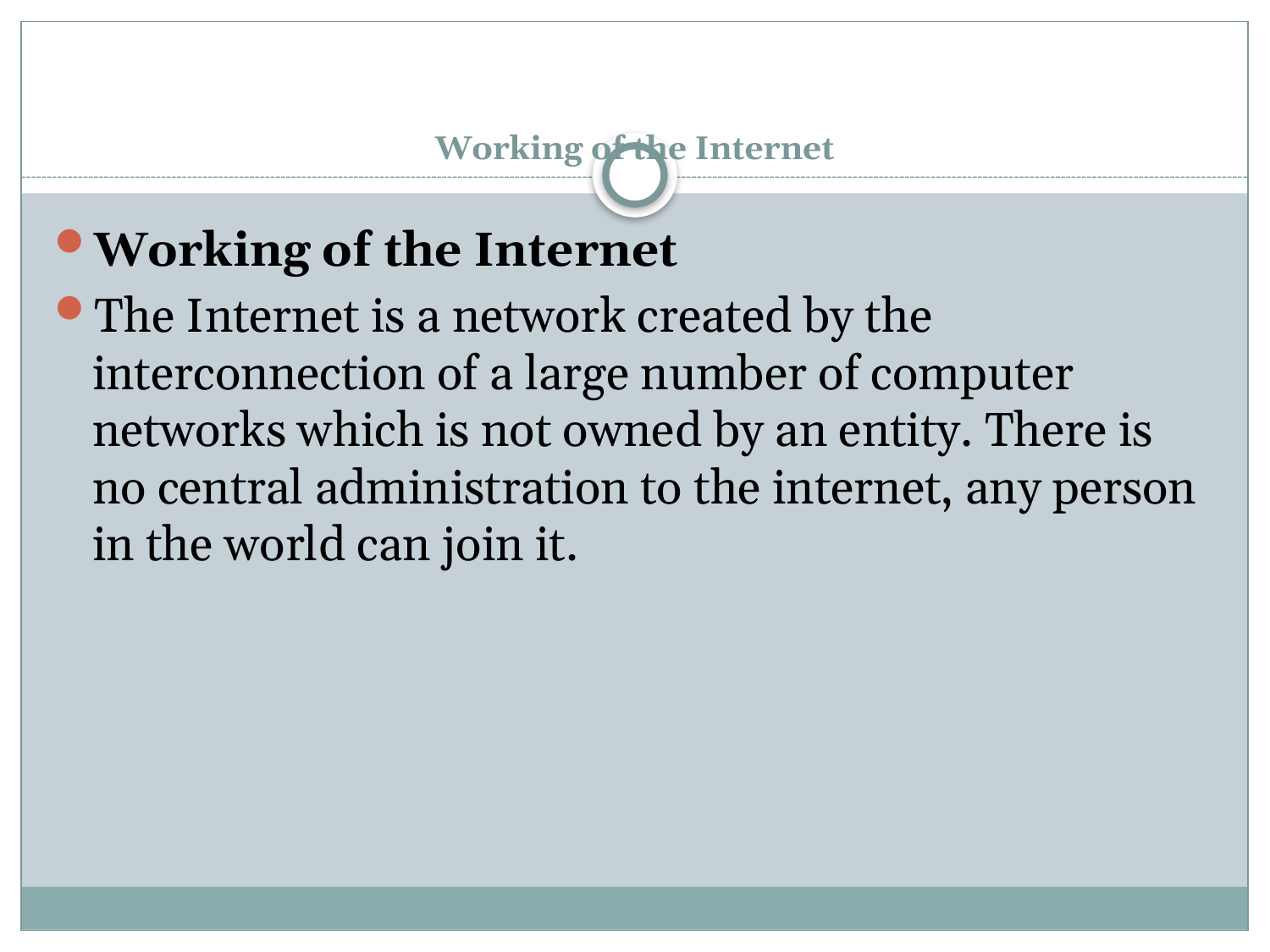

# Working of the Internet
Working of the Internet
The Internet is a network created by the interconnection of a large number of computer networks which is not owned by an entity. There is no central administration to the internet, any person in the world can join it.